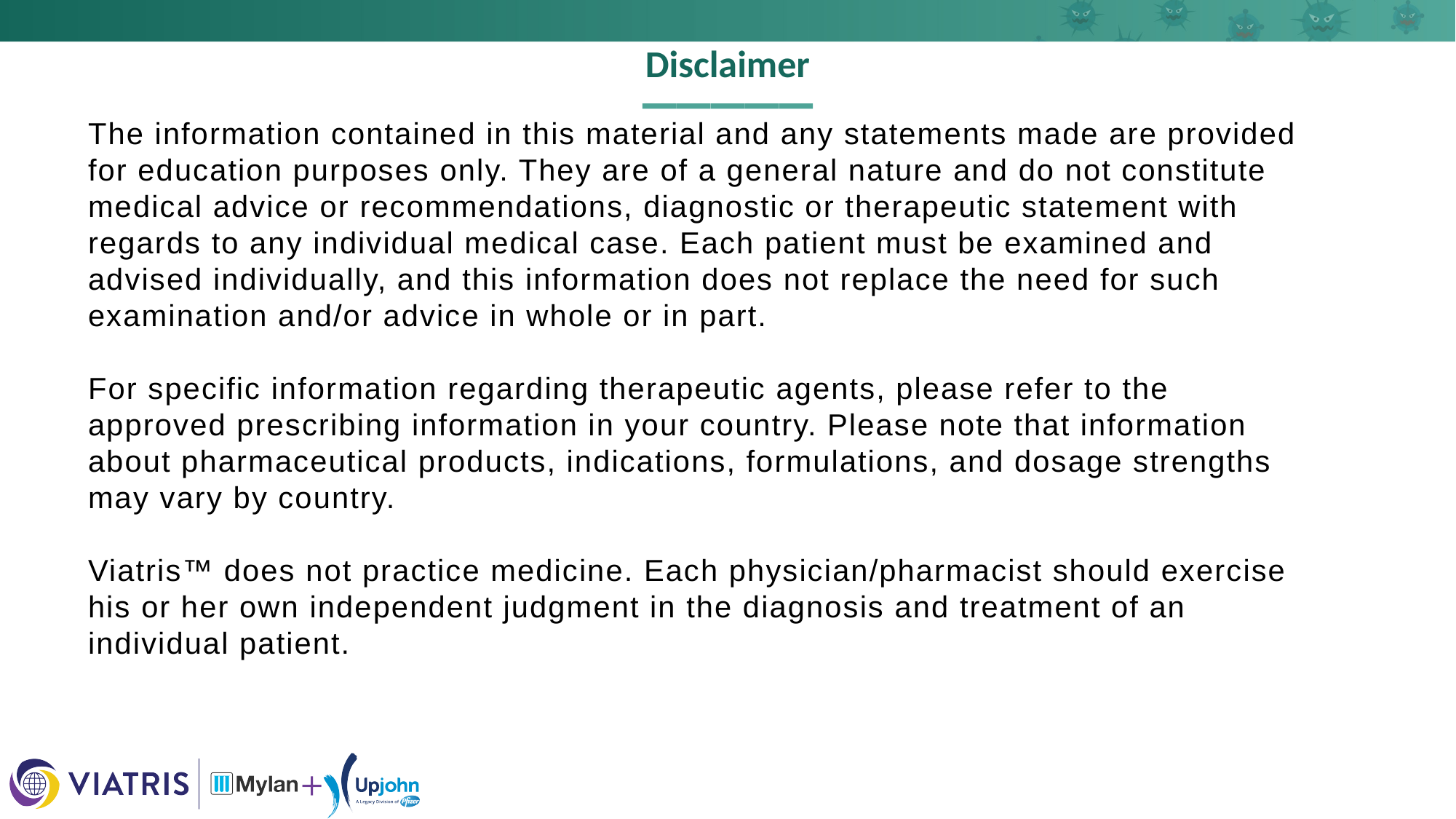

Disclaimer

The information contained in this material and any statements made are provided for education purposes only. They are of a general nature and do not constitute medical advice or recommendations, diagnostic or therapeutic statement with regards to any individual medical case. Each patient must be examined and advised individually, and this information does not replace the need for such examination and/or advice in whole or in part.

For specific information regarding therapeutic agents, please refer to the approved prescribing information in your country. Please note that information about pharmaceutical products, indications, formulations, and dosage strengths may vary by country.

Viatris™ does not practice medicine. Each physician/pharmacist should exercise his or her own independent judgment in the diagnosis and treatment of an individual patient.